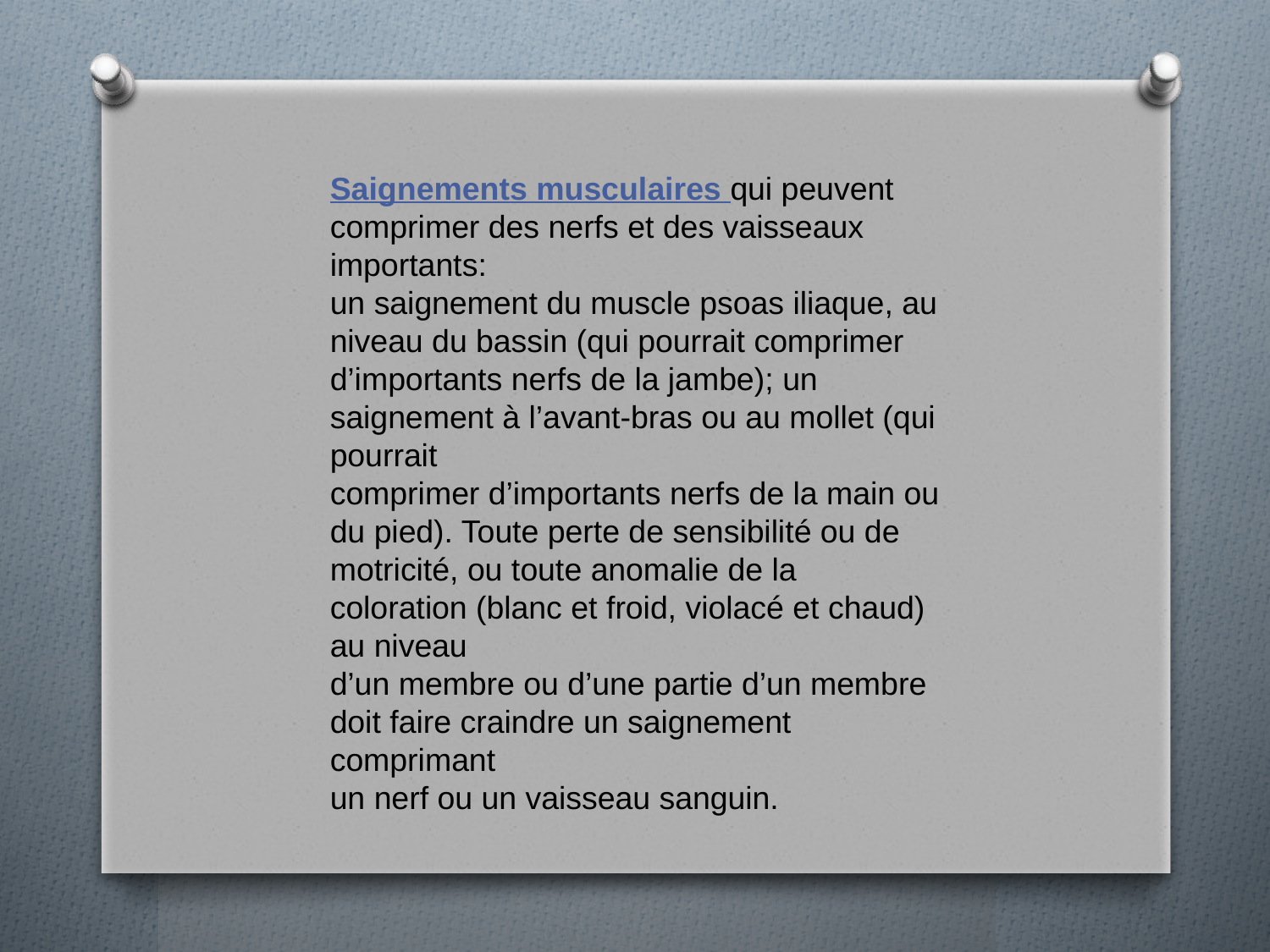

Saignements musculaires qui peuvent comprimer des nerfs et des vaisseaux importants:
un saignement du muscle psoas iliaque, au niveau du bassin (qui pourrait comprimer
d’importants nerfs de la jambe); un saignement à l’avant-bras ou au mollet (qui pourrait
comprimer d’importants nerfs de la main ou du pied). Toute perte de sensibilité ou de
motricité, ou toute anomalie de la coloration (blanc et froid, violacé et chaud) au niveau
d’un membre ou d’une partie d’un membre doit faire craindre un saignement comprimant
un nerf ou un vaisseau sanguin.